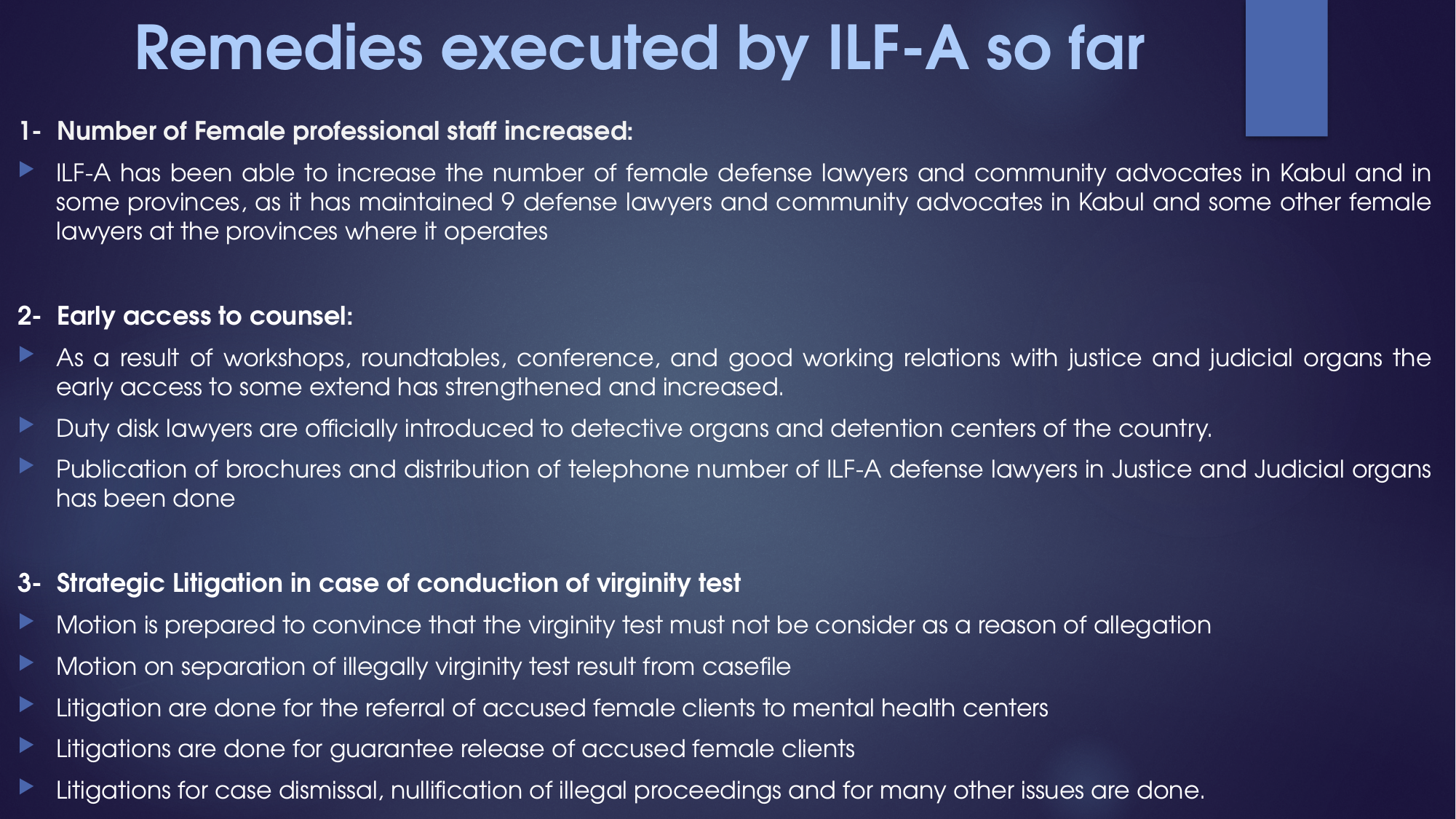

# Remedies executed by ILF-A so far
1-  Number of Female professional staff increased:
ILF-A has been able to increase the number of female defense lawyers and community advocates in Kabul and in some provinces, as it has maintained 9 defense lawyers and community advocates in Kabul and some other female lawyers at the provinces where it operates

2-  Early access to counsel:
As a result of workshops, roundtables, conference, and good working relations with justice and judicial organs the early access to some extend has strengthened and increased.
Duty disk lawyers are officially introduced to detective organs and detention centers of the country.
Publication of brochures and distribution of telephone number of ILF-A defense lawyers in Justice and Judicial organs has been done

3-  Strategic Litigation in case of conduction of virginity test
Motion is prepared to convince that the virginity test must not be consider as a reason of allegation
Motion on separation of illegally virginity test result from casefile
Litigation are done for the referral of accused female clients to mental health centers
Litigations are done for guarantee release of accused female clients
Litigations for case dismissal, nullification of illegal proceedings and for many other issues are done.